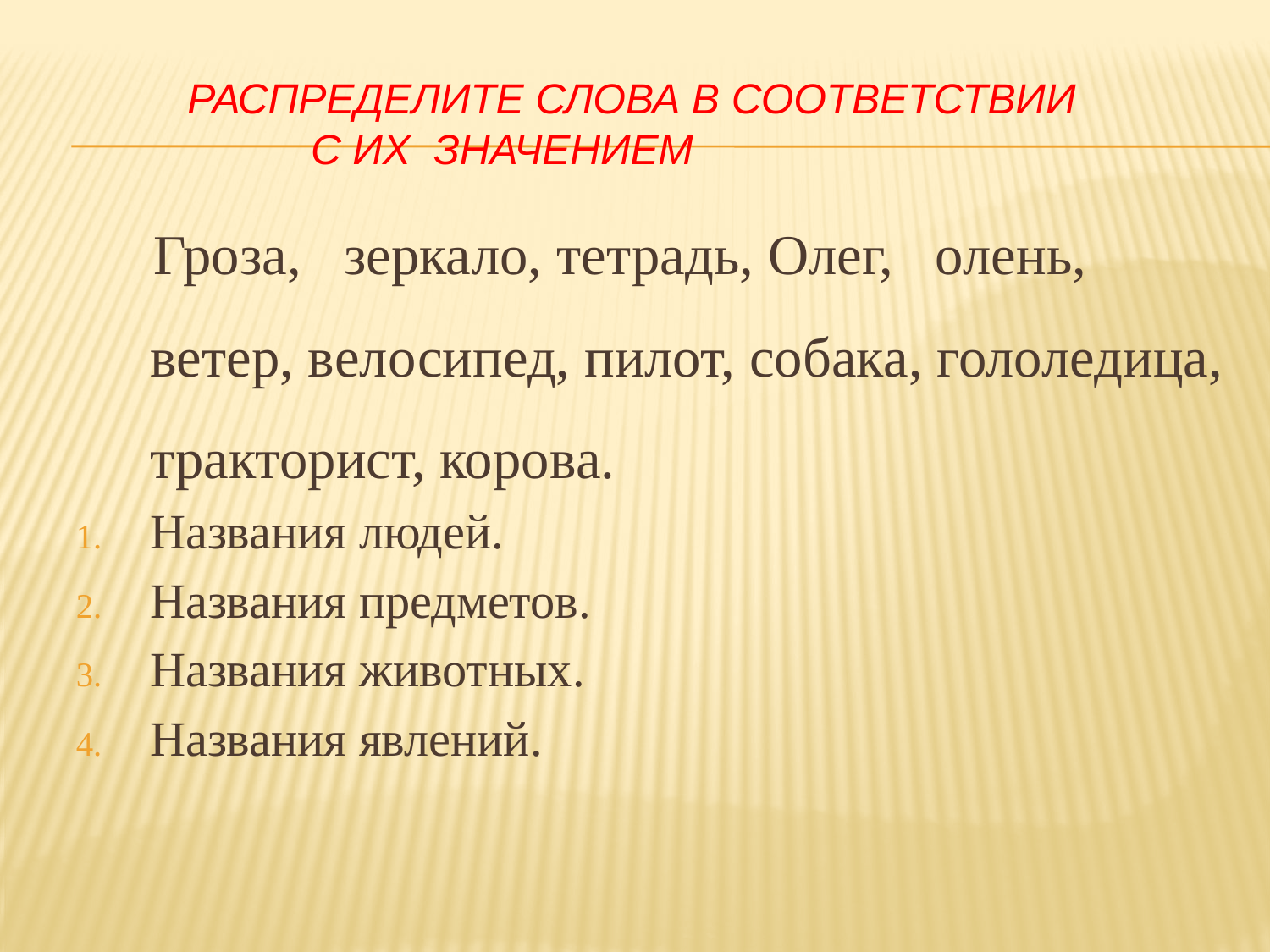

# Распределите слова в соответствии с их  значением
        Гроза,   зеркало, тетрадь, Олег,   олень,  ветер, велосипед, пилот, собака, гололедица, тракторист, корова.
Названия людей.
Названия предметов.
Названия животных.
Названия явлений.